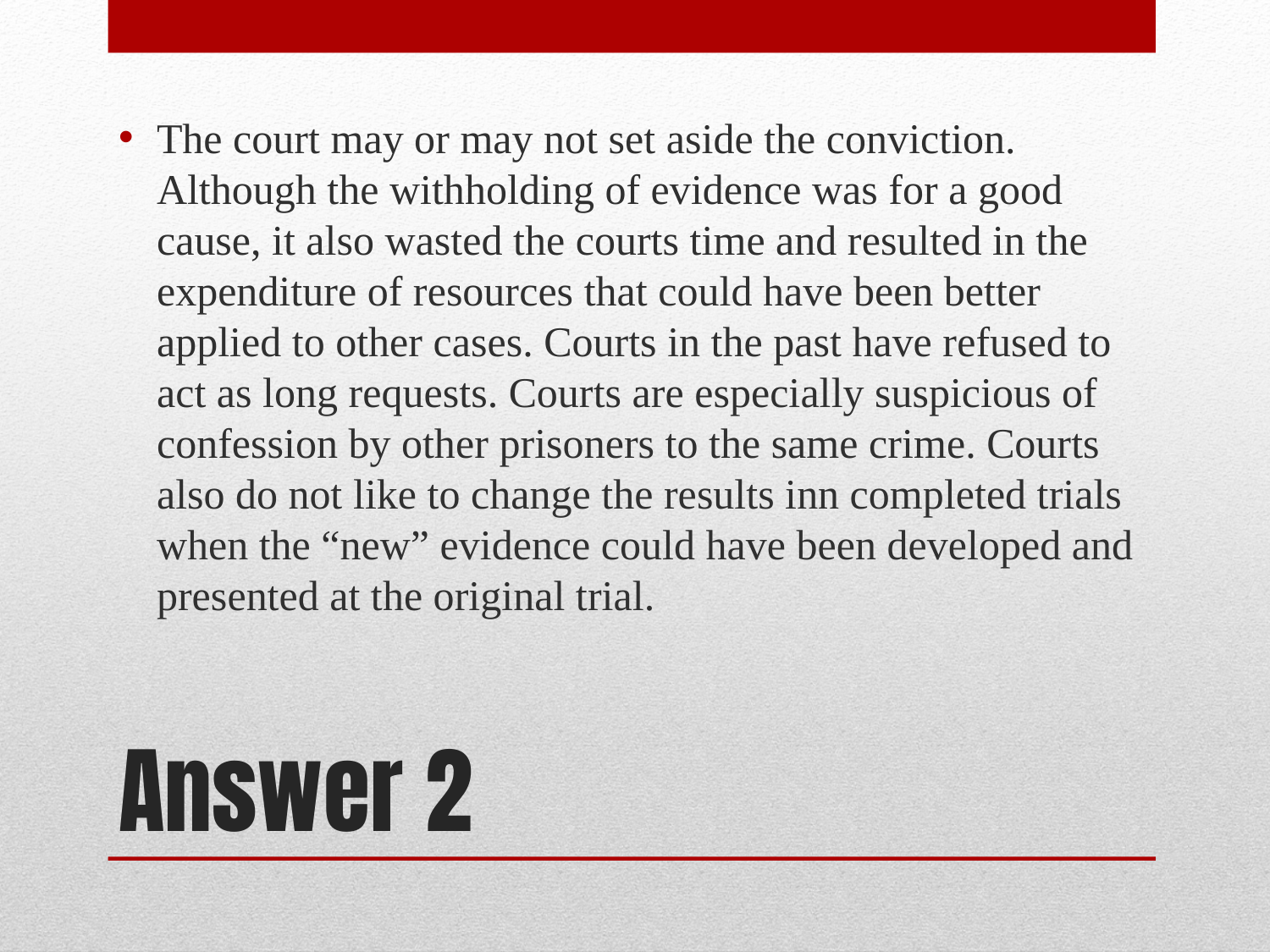

The court may or may not set aside the conviction. Although the withholding of evidence was for a good cause, it also wasted the courts time and resulted in the expenditure of resources that could have been better applied to other cases. Courts in the past have refused to act as long requests. Courts are especially suspicious of confession by other prisoners to the same crime. Courts also do not like to change the results inn completed trials when the “new” evidence could have been developed and presented at the original trial.
# Answer 2